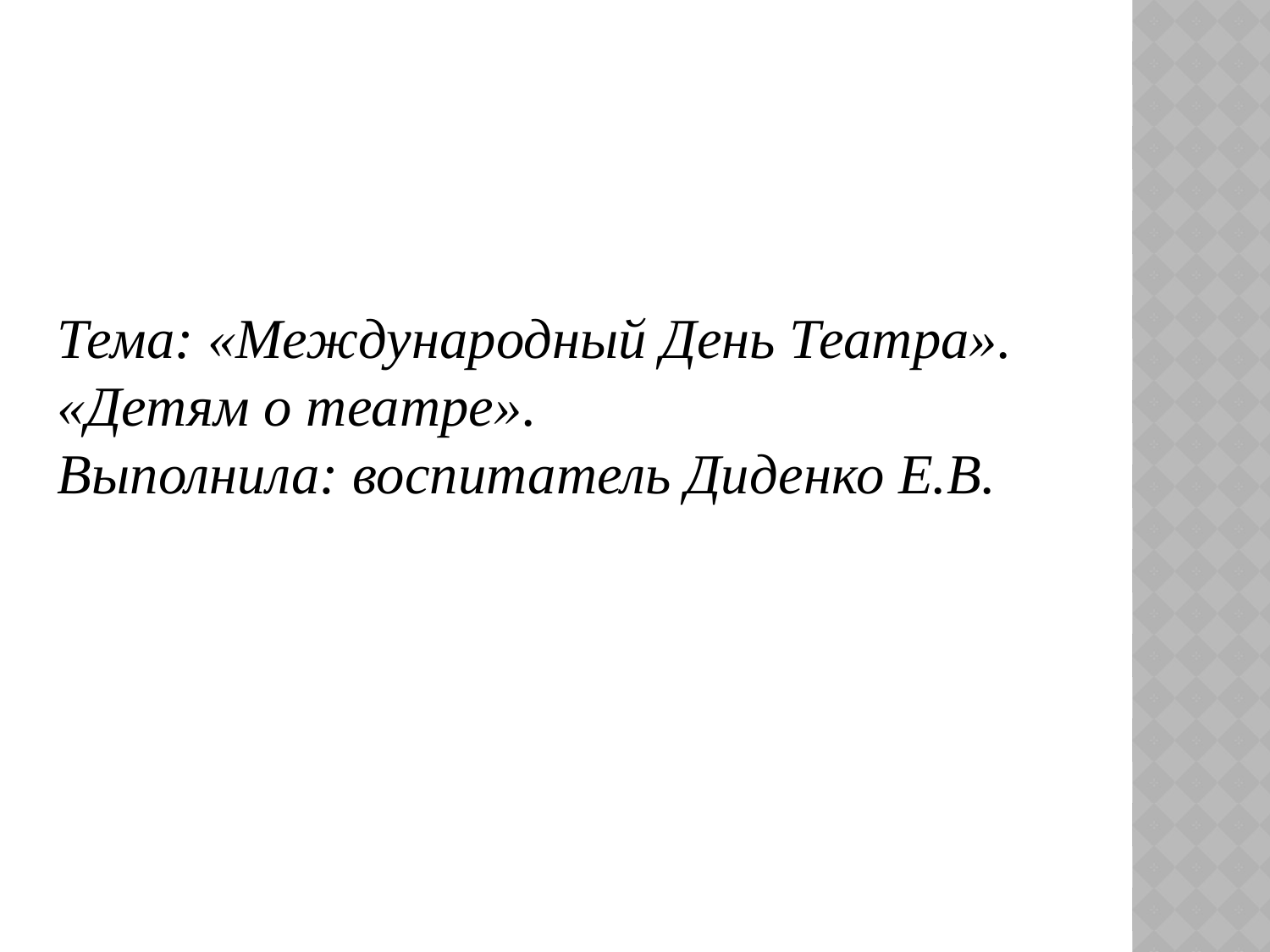

Тема: «Международный День Театра».
«Детям о театре».
Выполнила: воспитатель Диденко Е.В.